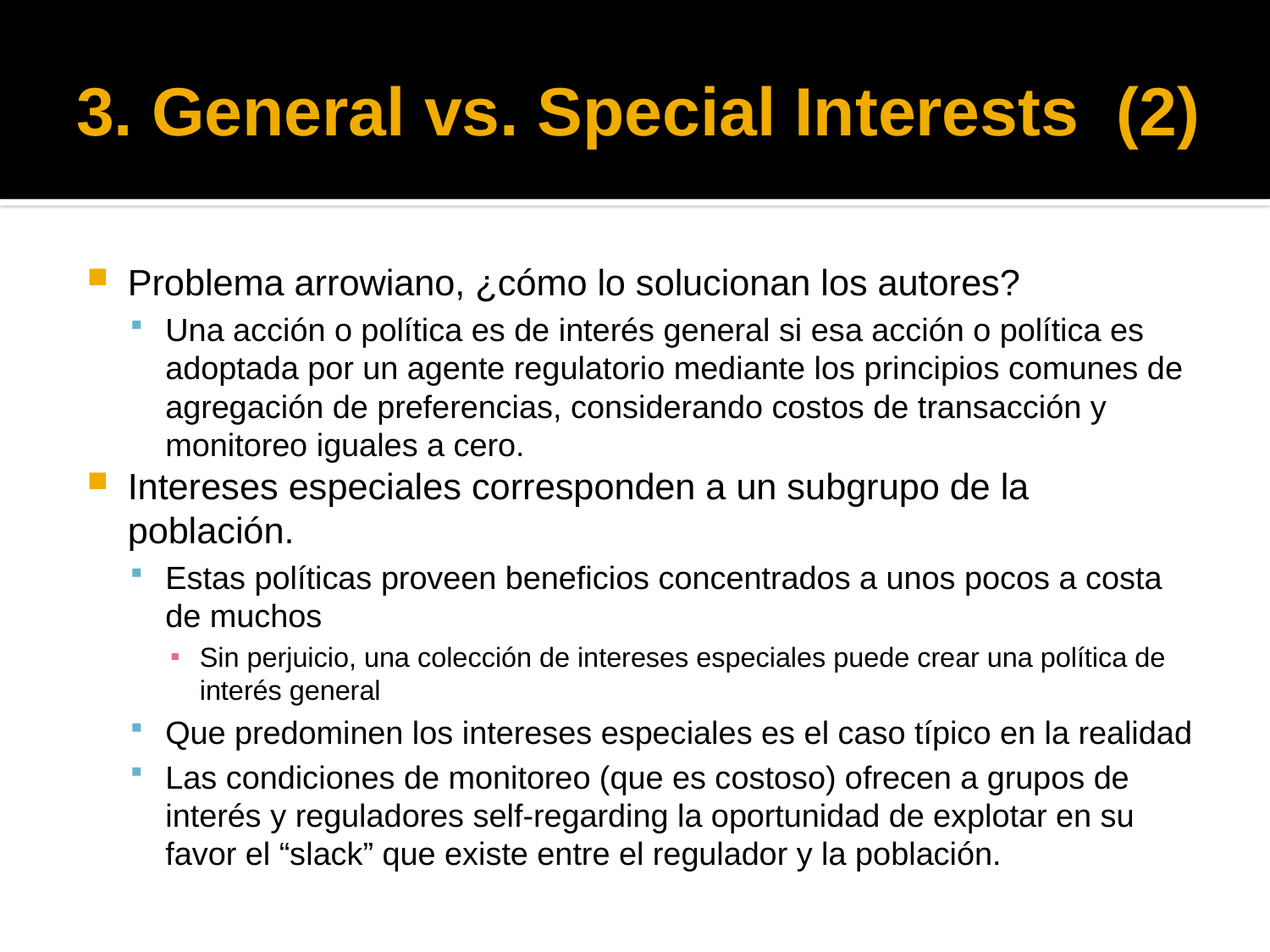

# 3. General vs. Special Interests  (2)
Problema arrowiano, ¿cómo lo solucionan los autores?
Una acción o política es de interés general si esa acción o política es adoptada por un agente regulatorio mediante los principios comunes de agregación de preferencias, considerando costos de transacción y monitoreo iguales a cero.
Intereses especiales corresponden a un subgrupo de la población.
Estas políticas proveen beneficios concentrados a unos pocos a costa de muchos
Sin perjuicio, una colección de intereses especiales puede crear una política de interés general
Que predominen los intereses especiales es el caso típico en la realidad
Las condiciones de monitoreo (que es costoso) ofrecen a grupos de interés y reguladores self-regarding la oportunidad de explotar en su favor el “slack” que existe entre el regulador y la población.